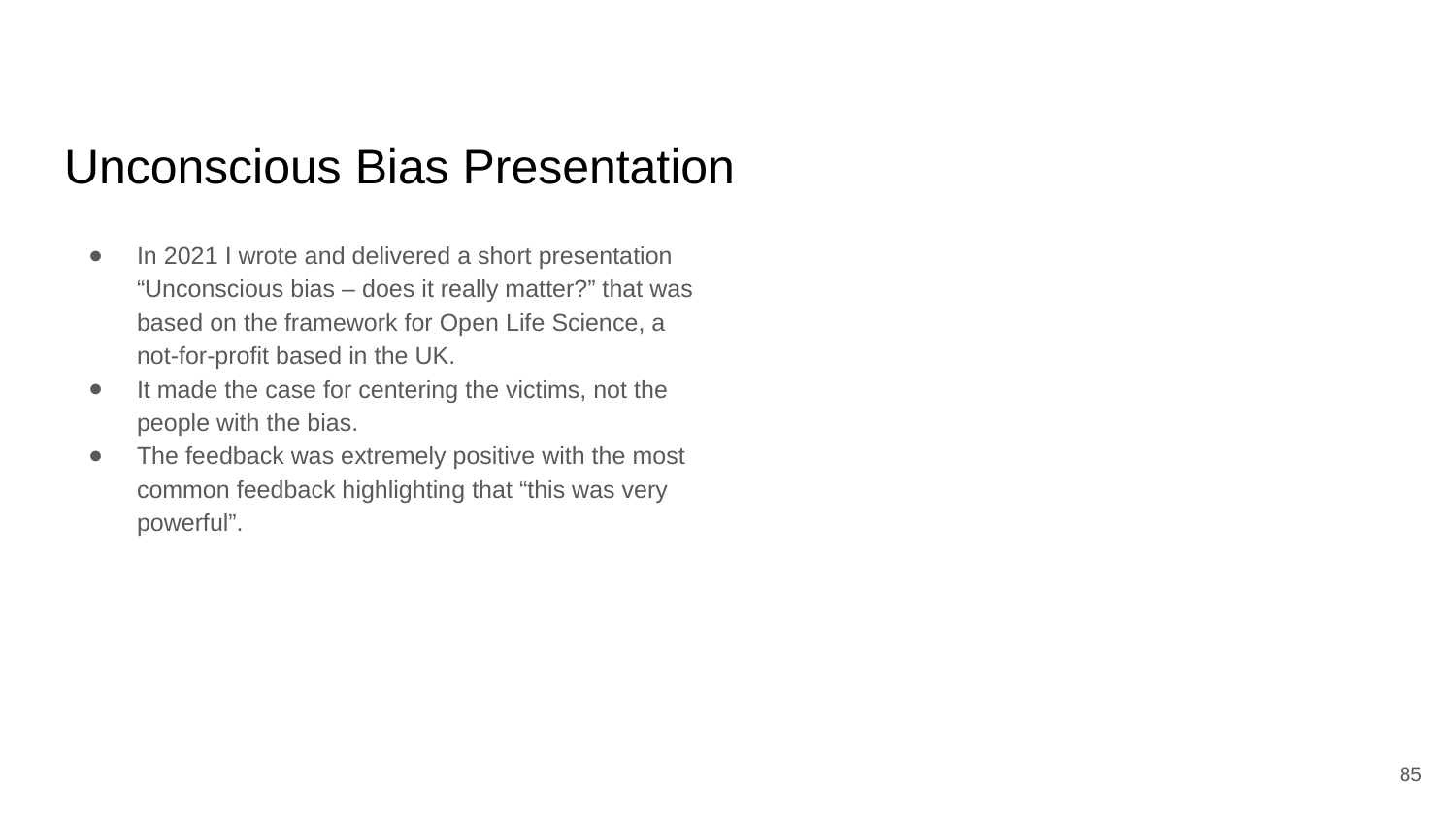

# Unconscious Bias Presentation
In 2021 I wrote and delivered a short presentation “Unconscious bias – does it really matter?” that was based on the framework for Open Life Science, a not-for-profit based in the UK.
It made the case for centering the victims, not the people with the bias.
The feedback was extremely positive with the most common feedback highlighting that “this was very powerful”.
85